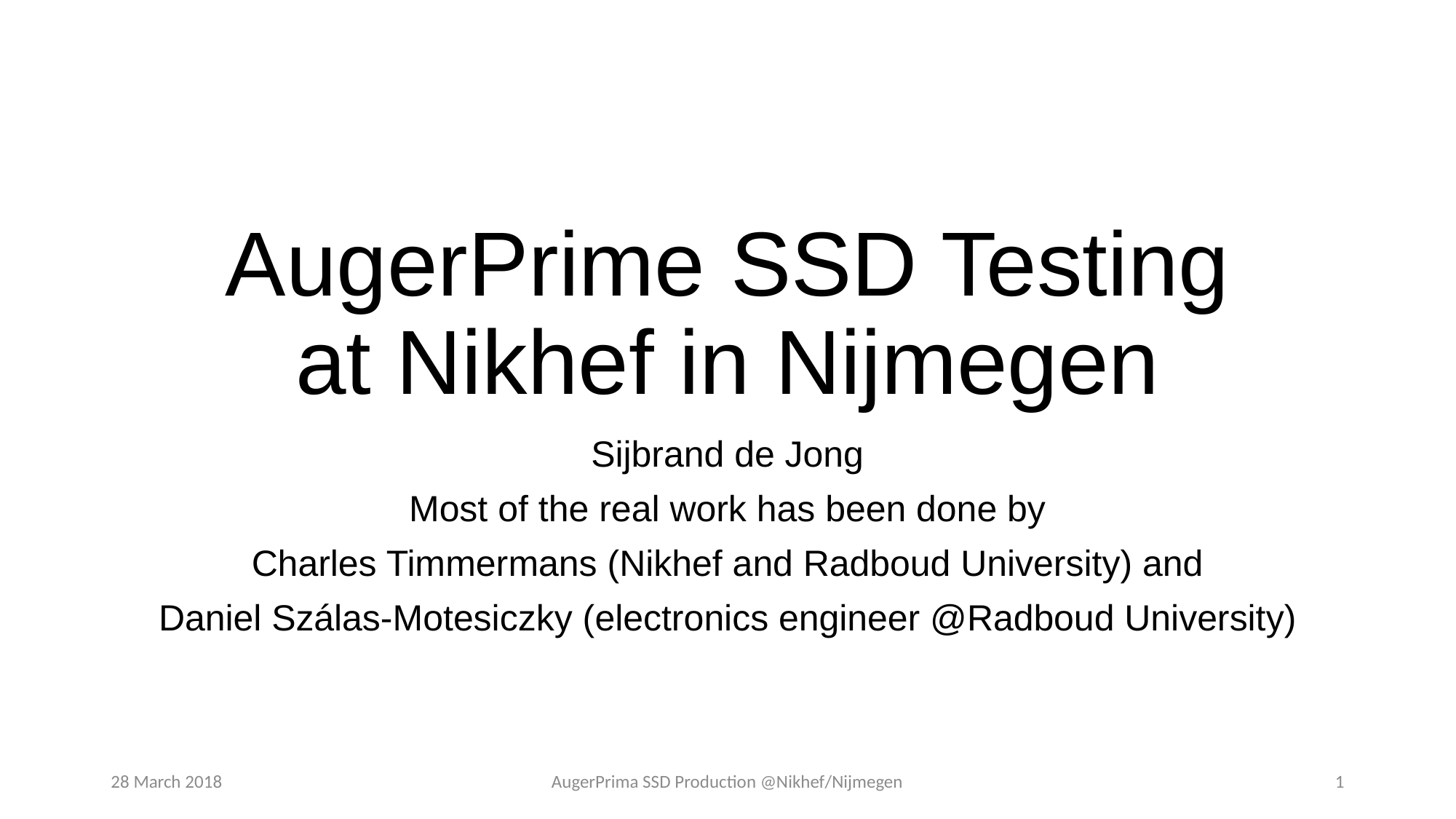

# AugerPrime SSD Testing at Nikhef in Nijmegen
Sijbrand de Jong
Most of the real work has been done by
Charles Timmermans (Nikhef and Radboud University) and
Daniel Szálas-Motesiczky (electronics engineer @Radboud University)
28 March 2018
AugerPrima SSD Production @Nikhef/Nijmegen
1